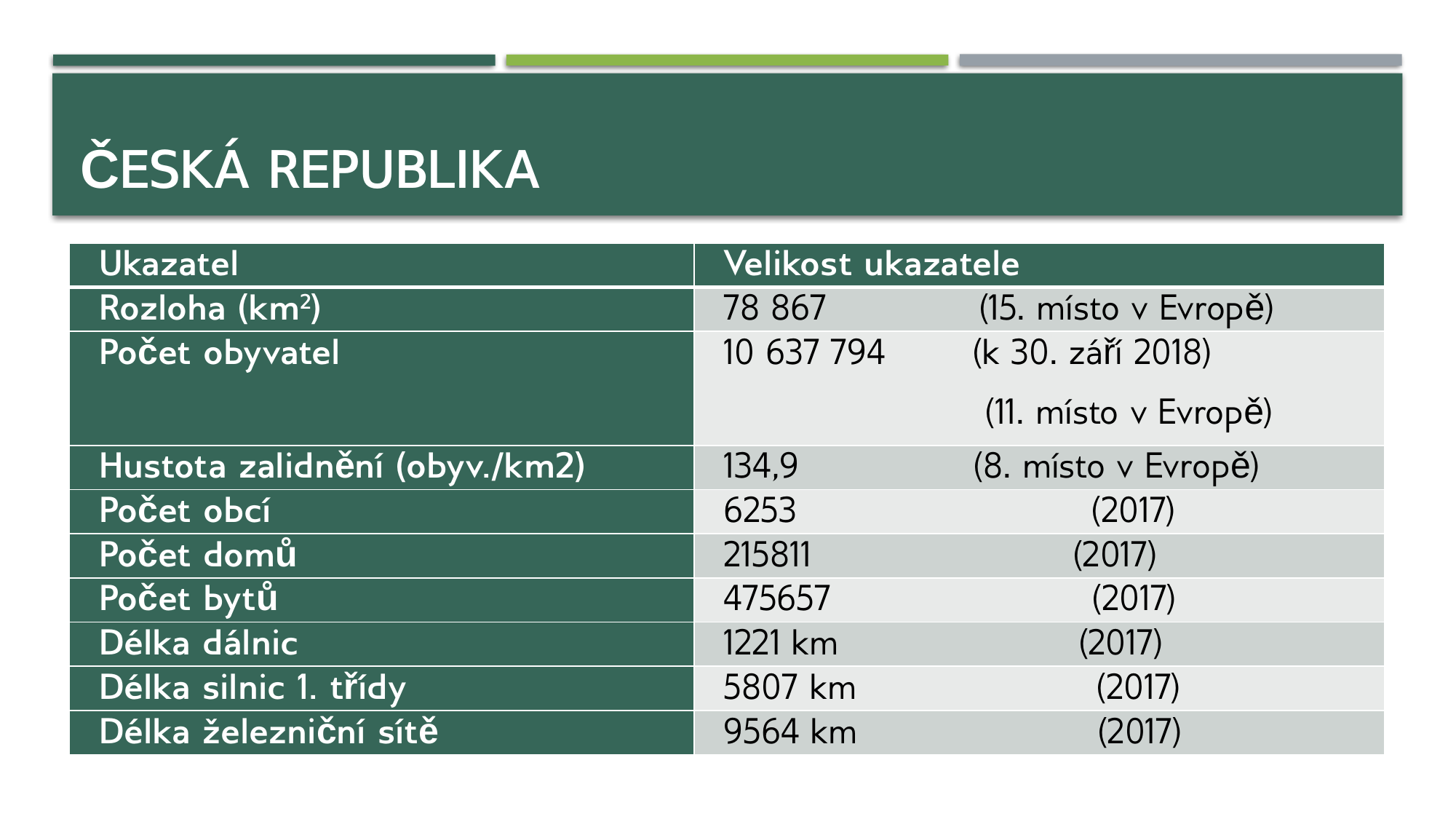

# Česká republika
| Ukazatel | Velikost ukazatele |
| --- | --- |
| Rozloha (km2) | 78 867 (15. místo v Evropě) |
| Počet obyvatel | 10 637 794 (k 30. září 2018) (11. místo v Evropě) |
| Hustota zalidnění (obyv./km2) | 134,9 (8. místo v Evropě) |
| Počet obcí | 6253 (2017) |
| Počet domů | 215811 (2017) |
| Počet bytů | 475657 (2017) |
| Délka dálnic | 1221 km (2017) |
| Délka silnic 1. třídy | 5807 km (2017) |
| Délka železniční sítě | 9564 km (2017) |
3